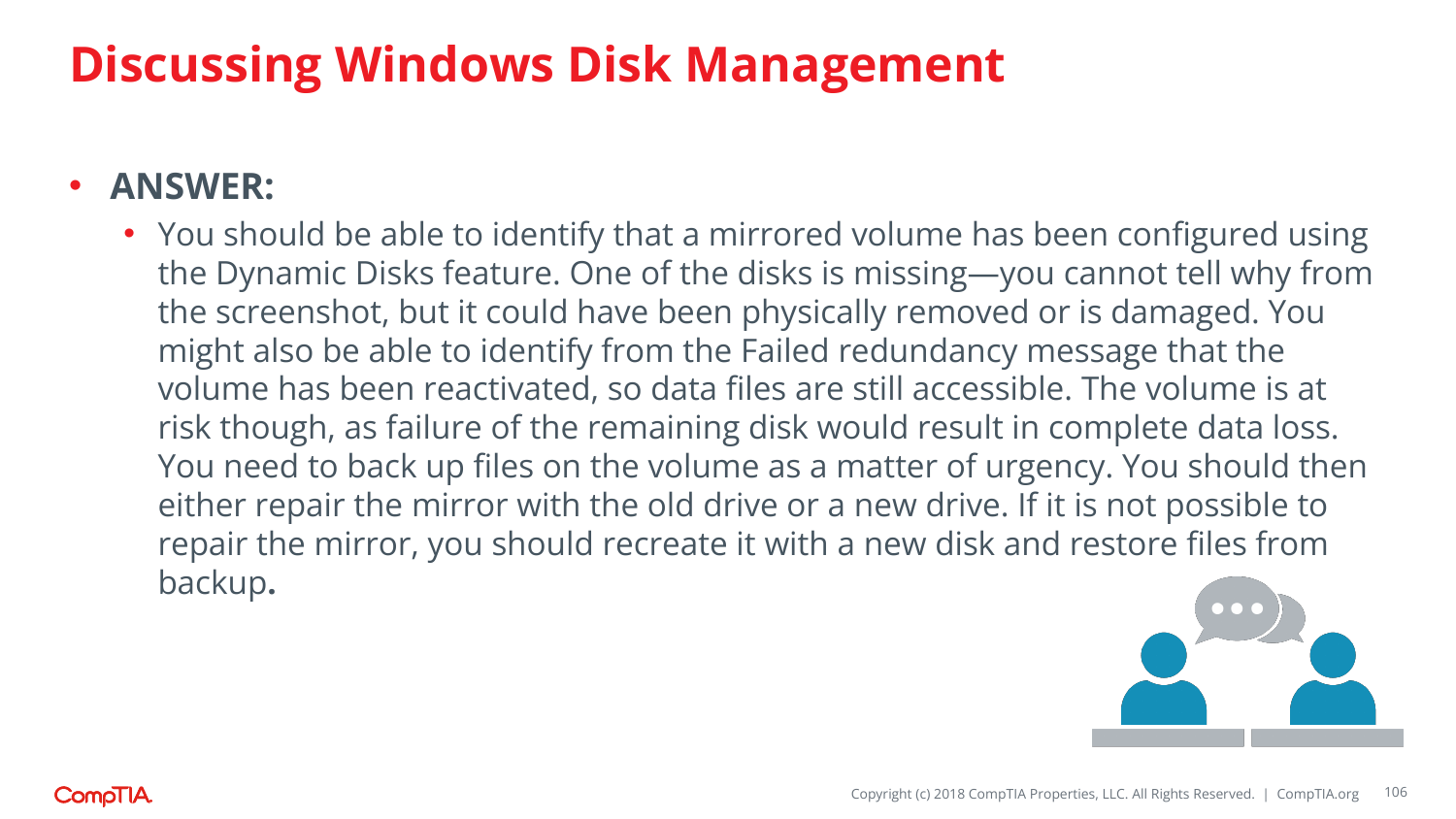

# Discussing Windows Disk Management
ANSWER:
You should be able to identify that a mirrored volume has been configured using the Dynamic Disks feature. One of the disks is missing—you cannot tell why from the screenshot, but it could have been physically removed or is damaged. You might also be able to identify from the Failed redundancy message that the volume has been reactivated, so data files are still accessible. The volume is at risk though, as failure of the remaining disk would result in complete data loss. You need to back up files on the volume as a matter of urgency. You should then either repair the mirror with the old drive or a new drive. If it is not possible to repair the mirror, you should recreate it with a new disk and restore files from backup.
106